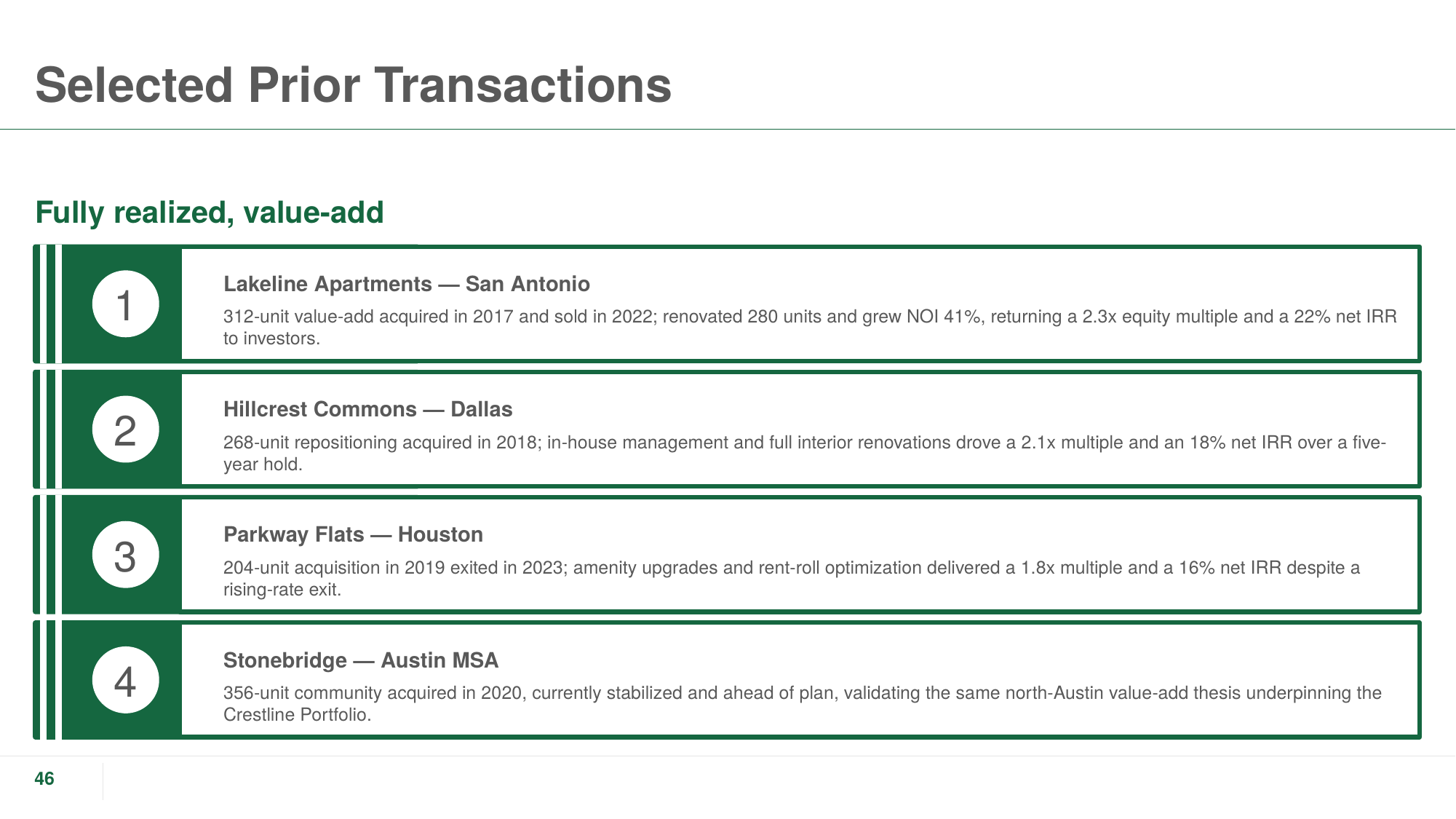

# Selected Prior Transactions
Fully realized, value-add

Lakeline Apartments — San Antonio
312-unit value-add acquired in 2017 and sold in 2022; renovated 280 units and grew NOI 41%, returning a 2.3x equity multiple and a 22% net IRR to investors.
1

Hillcrest Commons — Dallas
268-unit repositioning acquired in 2018; in-house management and full interior renovations drove a 2.1x multiple and an 18% net IRR over a five-year hold.
2

Parkway Flats — Houston
204-unit acquisition in 2019 exited in 2023; amenity upgrades and rent-roll optimization delivered a 1.8x multiple and a 16% net IRR despite a rising-rate exit.
3

Stonebridge — Austin MSA
356-unit community acquired in 2020, currently stabilized and ahead of plan, validating the same north-Austin value-add thesis underpinning the Crestline Portfolio.
4
46